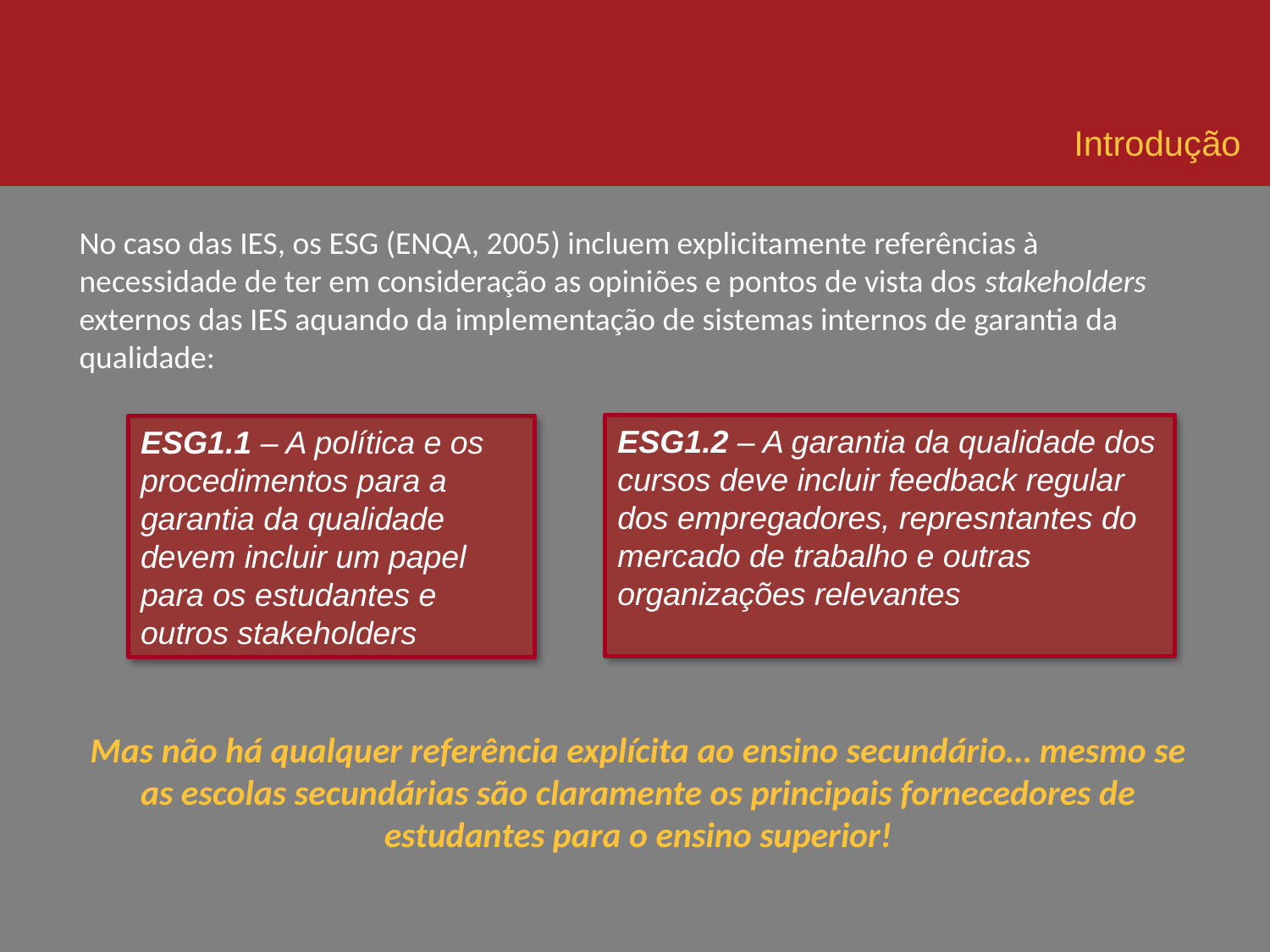

Introdução
No caso das IES, os ESG (ENQA, 2005) incluem explicitamente referências à necessidade de ter em consideração as opiniões e pontos de vista dos stakeholders externos das IES aquando da implementação de sistemas internos de garantia da qualidade:

Mas não há qualquer referência explícita ao ensino secundário… mesmo se as escolas secundárias são claramente os principais fornecedores de estudantes para o ensino superior!

ESG1.2 – A garantia da qualidade dos cursos deve incluir feedback regular dos empregadores, represntantes do mercado de trabalho e outras organizações relevantes

ESG1.1 – A política e os procedimentos para a garantia da qualidade devem incluir um papel para os estudantes e outros stakeholders